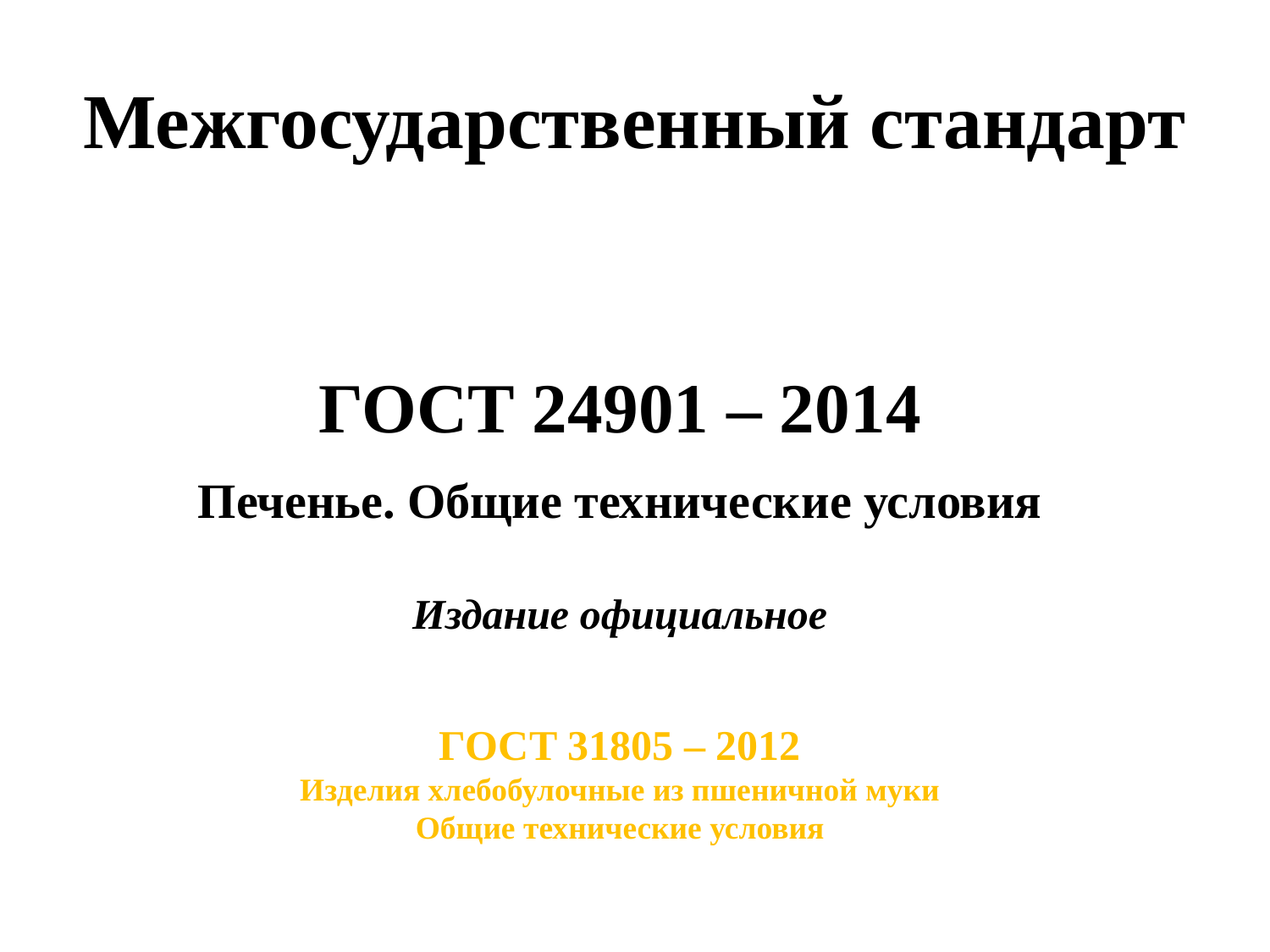

# Межгосударственный стандарт
ГОСТ 24901 – 2014
Печенье. Общие технические условия
Издание официальное

ГОСТ 31805 – 2012
Изделия хлебобулочные из пшеничной муки
Общие технические условия